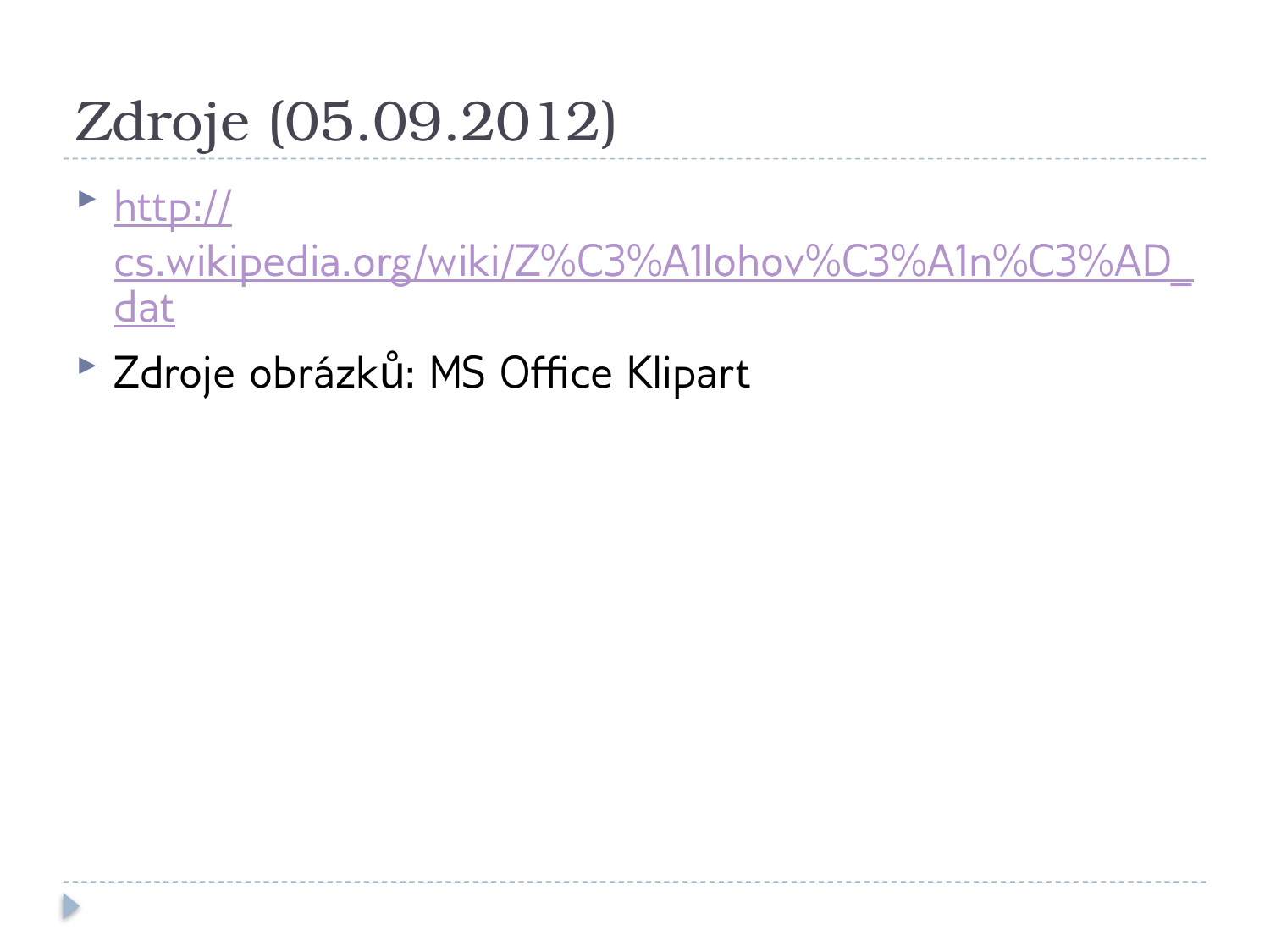

# Zdroje (05.09.2012)
http://cs.wikipedia.org/wiki/Z%C3%A1lohov%C3%A1n%C3%AD_dat
Zdroje obrázků: MS Office Klipart